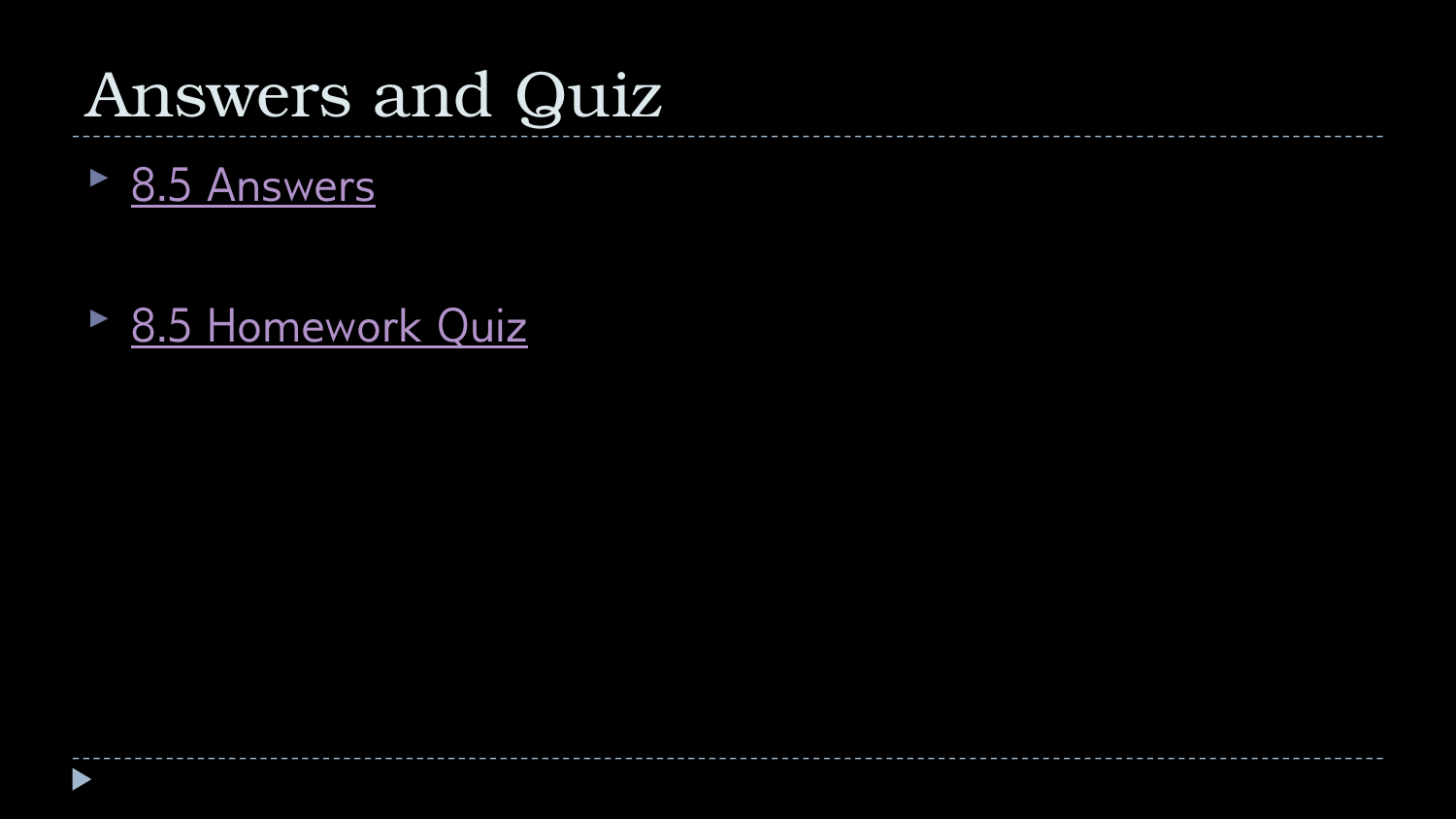

# Answers and Quiz
8.5 Answers

8.5 Homework Quiz